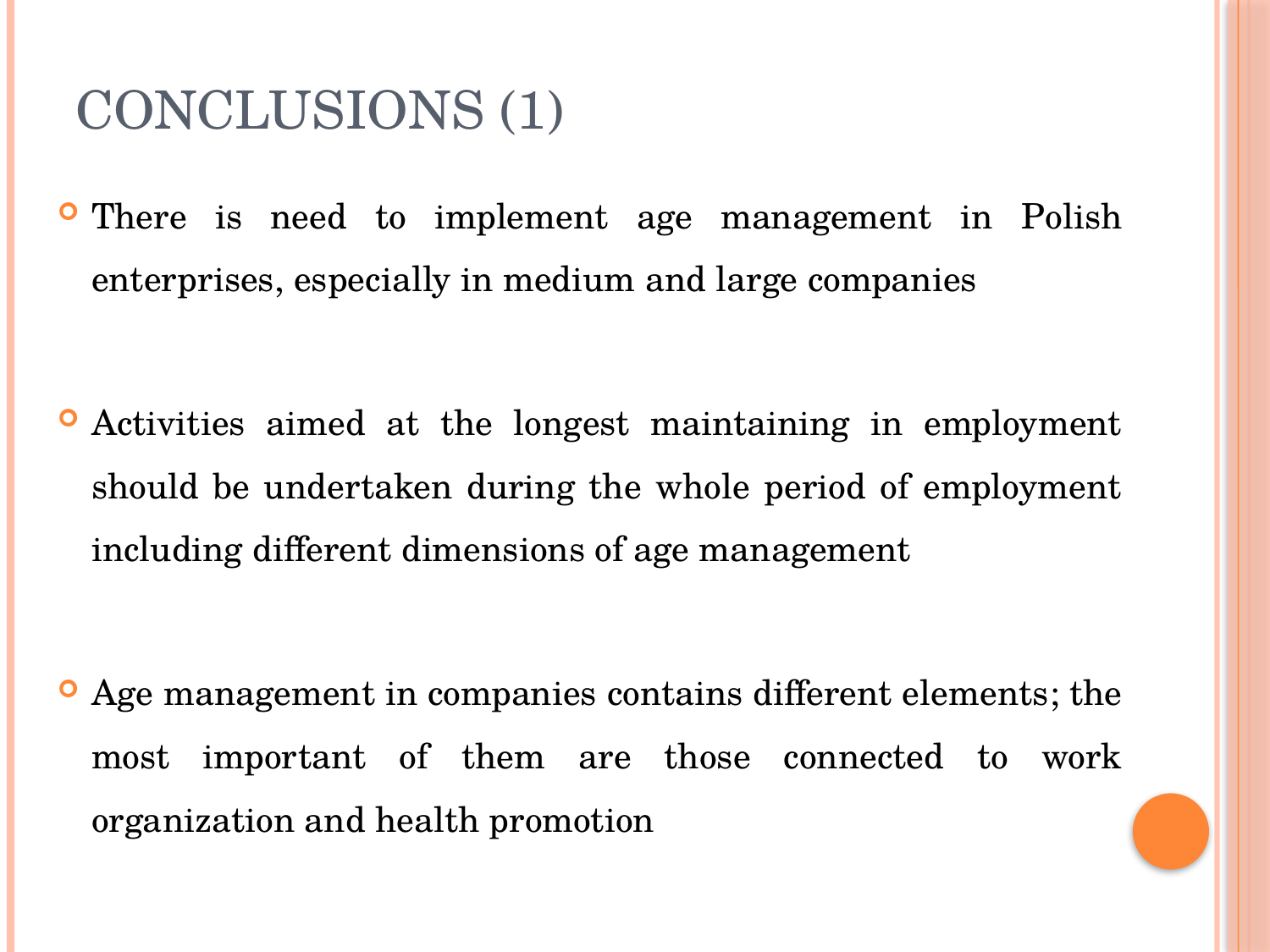

# Conclusions (1)
There is need to implement age management in Polish enterprises, especially in medium and large companies

Activities aimed at the longest maintaining in employment should be undertaken during the whole period of employment including different dimensions of age management

Age management in companies contains different elements; the most important of them are those connected to work organization and health promotion